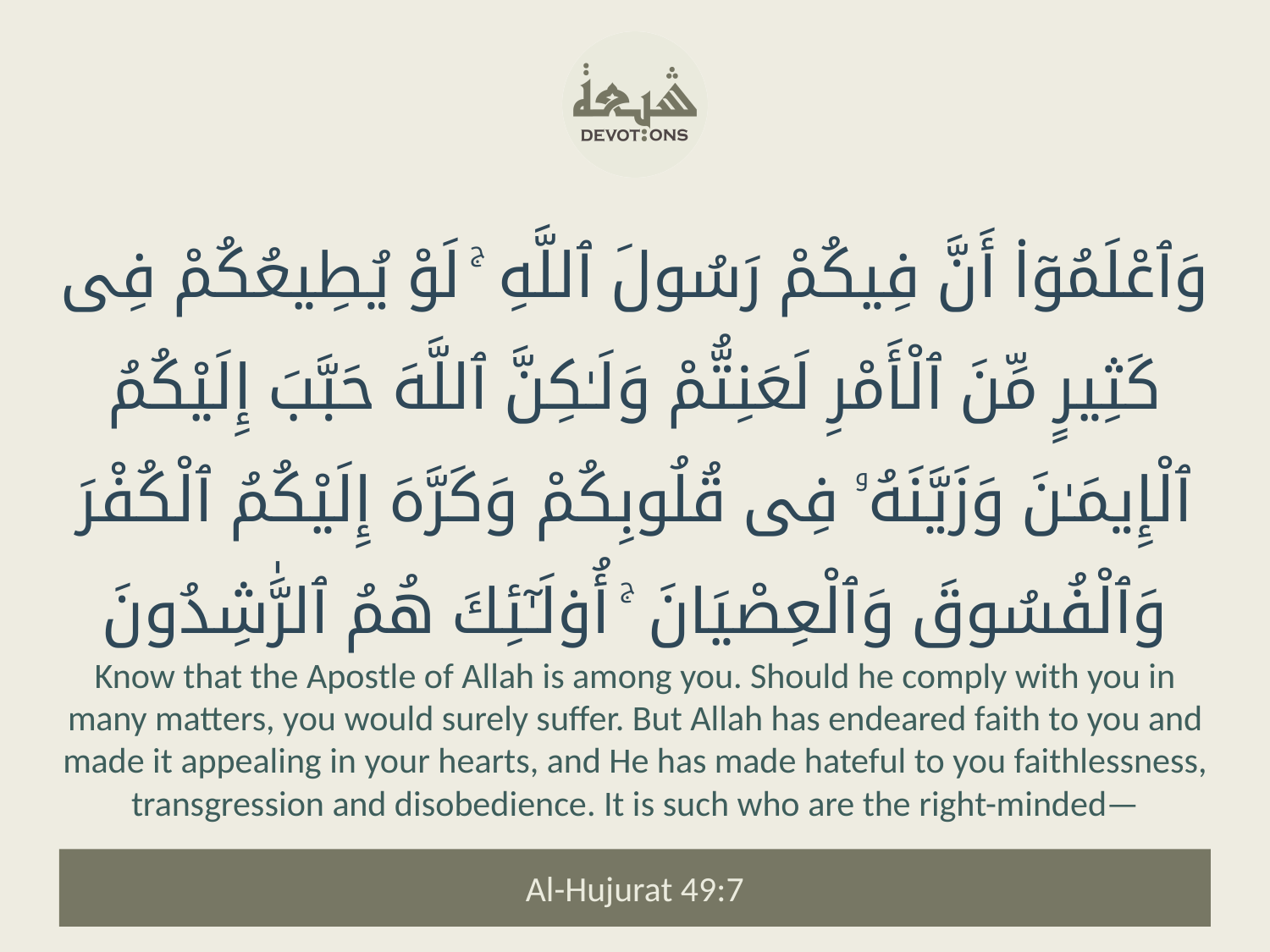

وَٱعْلَمُوٓا۟ أَنَّ فِيكُمْ رَسُولَ ٱللَّهِ ۚ لَوْ يُطِيعُكُمْ فِى كَثِيرٍ مِّنَ ٱلْأَمْرِ لَعَنِتُّمْ وَلَـٰكِنَّ ٱللَّهَ حَبَّبَ إِلَيْكُمُ ٱلْإِيمَـٰنَ وَزَيَّنَهُۥ فِى قُلُوبِكُمْ وَكَرَّهَ إِلَيْكُمُ ٱلْكُفْرَ وَٱلْفُسُوقَ وَٱلْعِصْيَانَ ۚ أُو۟لَـٰٓئِكَ هُمُ ٱلرَّٰشِدُونَ
Know that the Apostle of Allah is among you. Should he comply with you in many matters, you would surely suffer. But Allah has endeared faith to you and made it appealing in your hearts, and He has made hateful to you faithlessness, transgression and disobedience. It is such who are the right-minded—
Al-Hujurat 49:7